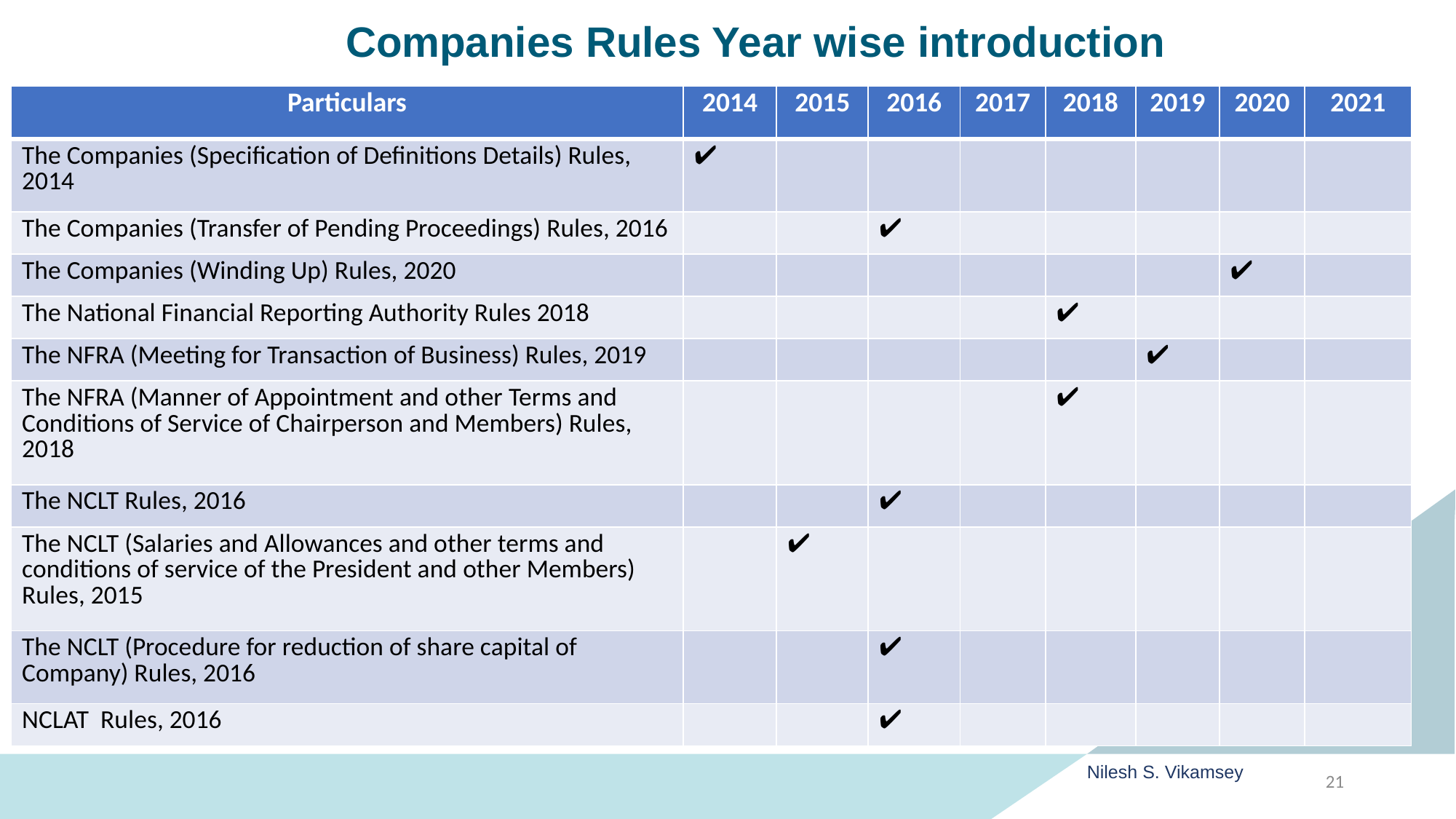

# Companies Rules Year wise introduction
| Particulars | 2014 | 2015 | 2016 | 2017 | 2018 | 2019 | 2020 | 2021 |
| --- | --- | --- | --- | --- | --- | --- | --- | --- |
| The Companies (Specification of Definitions Details) Rules, 2014 | ✔ |  |  |  |  |  |  |  |
| The Companies (Transfer of Pending Proceedings) Rules, 2016 |  |  | ✔ |  |  |  |  |  |
| The Companies (Winding Up) Rules, 2020 |  |  |  |  |  |  | ✔ |  |
| The National Financial Reporting Authority Rules 2018 |  |  |  |  | ✔ |  |  |  |
| The NFRA (Meeting for Transaction of Business) Rules, 2019 |  |  |  |  |  | ✔ |  |  |
| The NFRA (Manner of Appointment and other Terms and Conditions of Service of Chairperson and Members) Rules, 2018 |  |  |  |  | ✔ |  |  |  |
| The NCLT Rules, 2016 |  |  | ✔ |  |  |  |  |  |
| The NCLT (Salaries and Allowances and other terms and conditions of service of the President and other Members) Rules, 2015 |  | ✔ |  |  |  |  |  |  |
| The NCLT (Procedure for reduction of share capital of Company) Rules, 2016 |  |  | ✔ |  |  |  |  |  |
| NCLAT Rules, 2016 |  |  | ✔ |  |  |  |  |  |

Nilesh S. Vikamsey
21